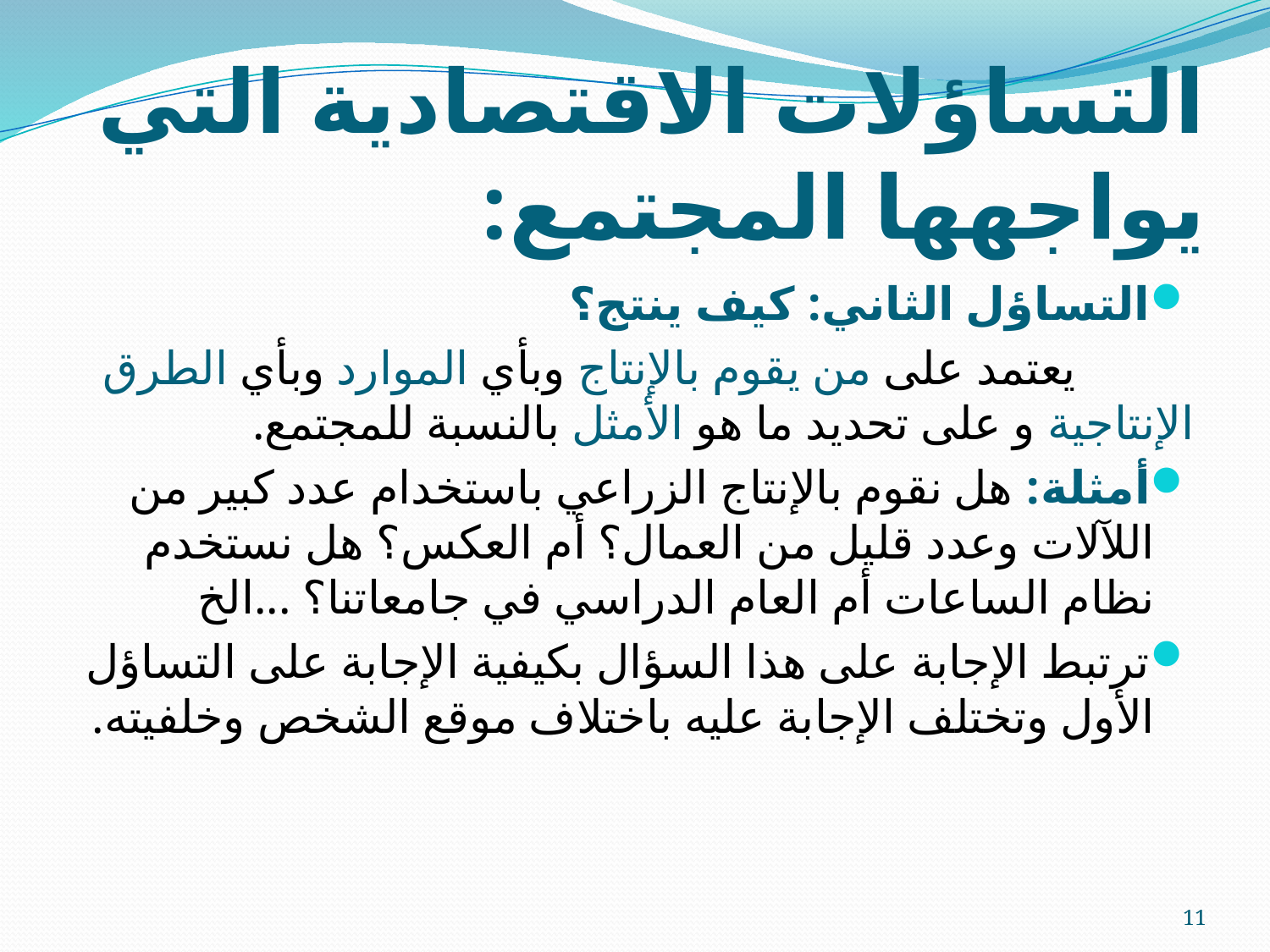

# التساؤلات الاقتصادية التي يواجهها المجتمع:
التساؤل الثاني: كيف ينتج؟
          يعتمد على من يقوم بالإنتاج وبأي الموارد وبأي الطرق الإنتاجية و على تحديد ما هو الأمثل بالنسبة للمجتمع.
أمثلة: هل نقوم بالإنتاج الزراعي باستخدام عدد كبير من اللآلات وعدد قليل من العمال؟ أم العكس؟ هل نستخدم نظام الساعات أم العام الدراسي في جامعاتنا؟ ...الخ
ترتبط الإجابة على هذا السؤال بكيفية الإجابة على التساؤل الأول وتختلف الإجابة عليه باختلاف موقع الشخص وخلفيته.
11